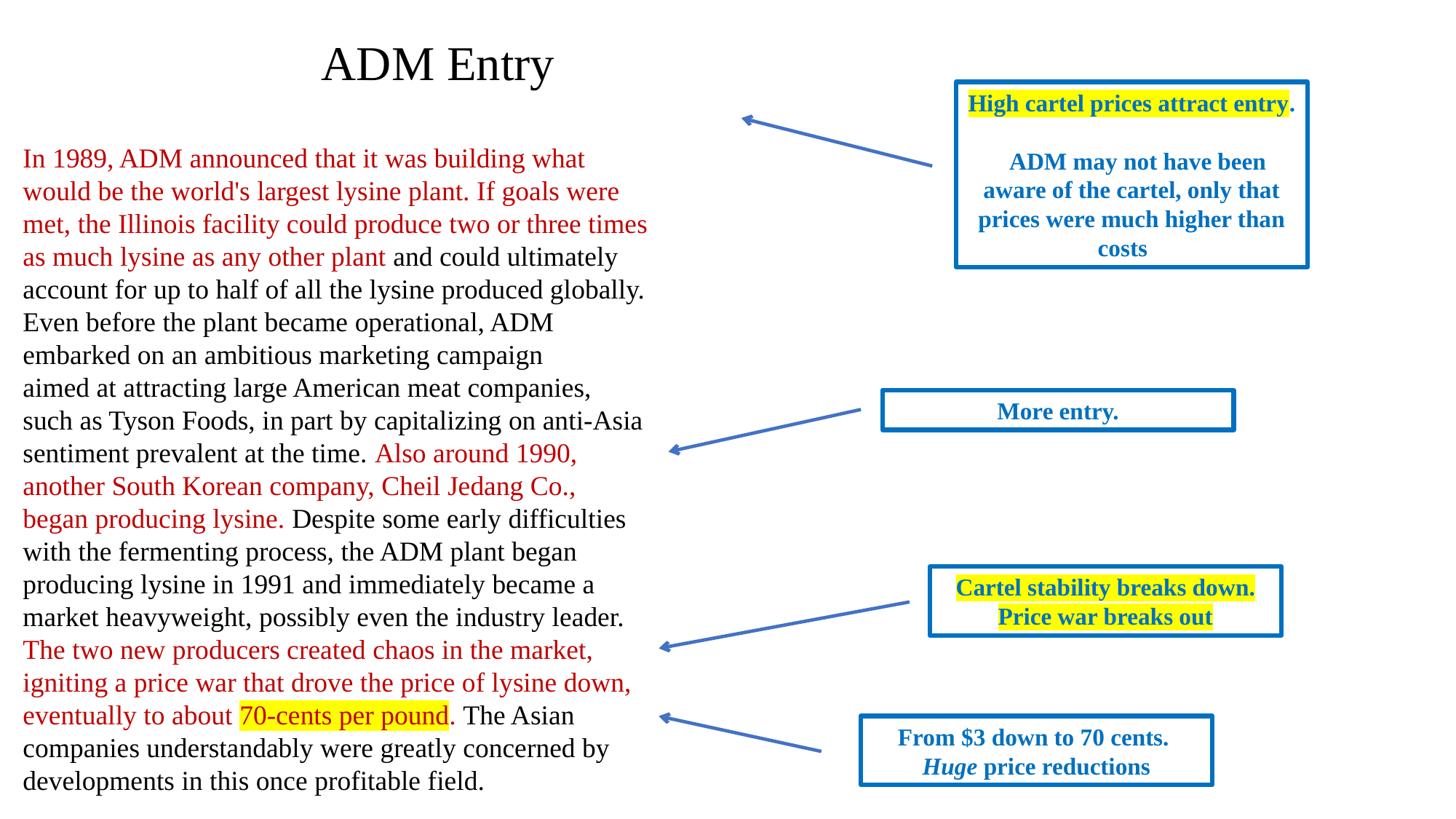

ADM Entry
High cartel prices attract entry.

  ADM may not have been aware of the cartel, only that prices were much higher than costs
In 1989, ADM announced that it was building what
would be the world's largest lysine plant. If goals were
met, the Illinois facility could produce two or three times
as much lysine as any other plant and could ultimately
account for up to half of all the lysine produced globally.
Even before the plant became operational, ADM
embarked on an ambitious marketing campaign
aimed at attracting large American meat companies,
such as Tyson Foods, in part by capitalizing on anti-Asia
sentiment prevalent at the time. Also around 1990,
another South Korean company, Cheil Jedang Co.,
began producing lysine. Despite some early difficulties
with the fermenting process, the ADM plant began
producing lysine in 1991 and immediately became a
market heavyweight, possibly even the industry leader.
The two new producers created chaos in the market,
igniting a price war that drove the price of lysine down,
eventually to about 70-cents per pound. The Asian
companies understandably were greatly concerned by
developments in this once profitable field.

More entry.
Cartel stability breaks down. Price war breaks out
From $3 down to 70 cents.  Huge price reductions